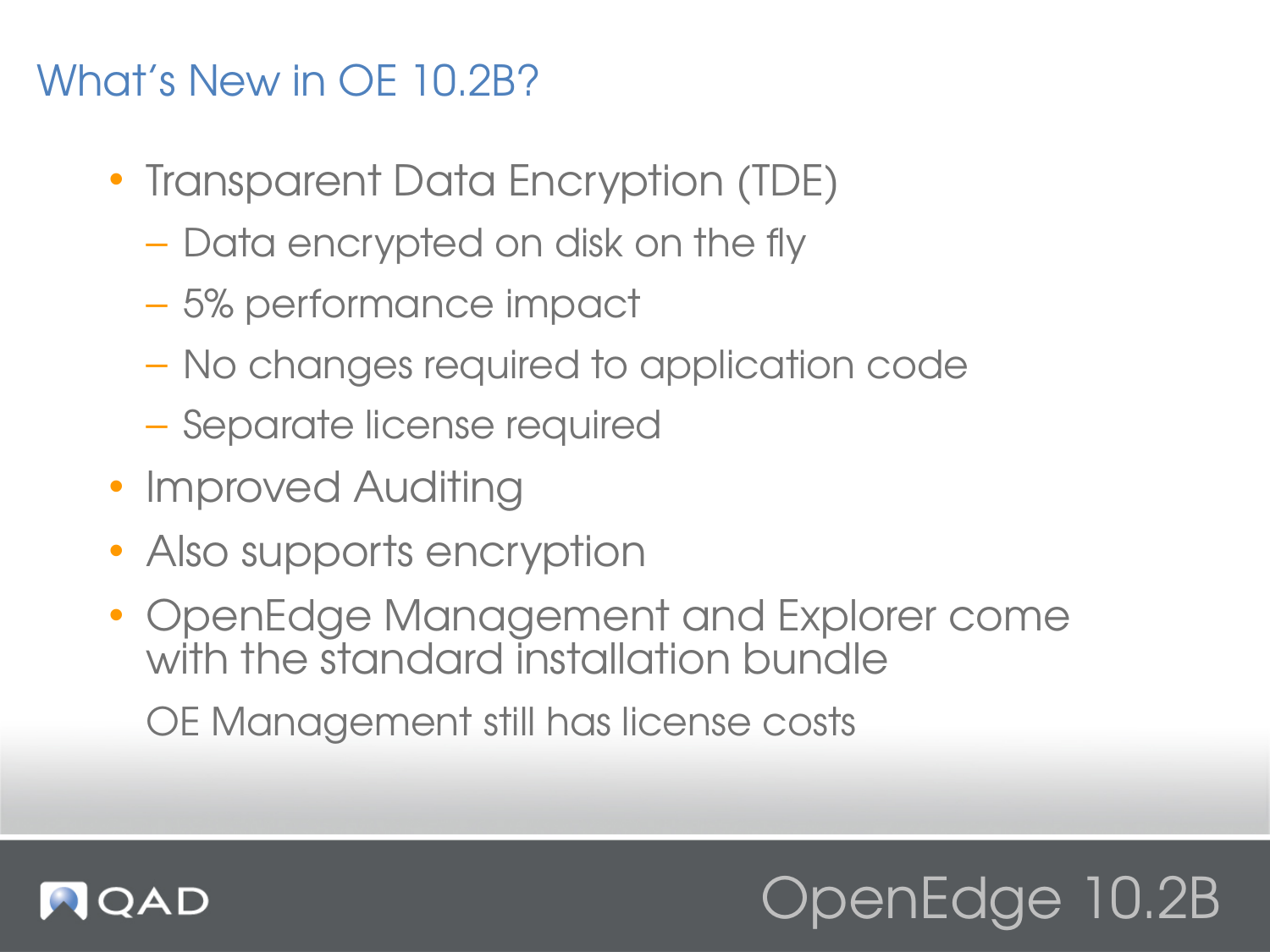

What’s New in OE 10.2B?
Transparent Data Encryption (TDE)
Data encrypted on disk on the fly
5% performance impact
No changes required to application code
Separate license required
Improved Auditing
Also supports encryption
OpenEdge Management and Explorer come with the standard installation bundle
OE Management still has license costs

# OpenEdge 10.2B